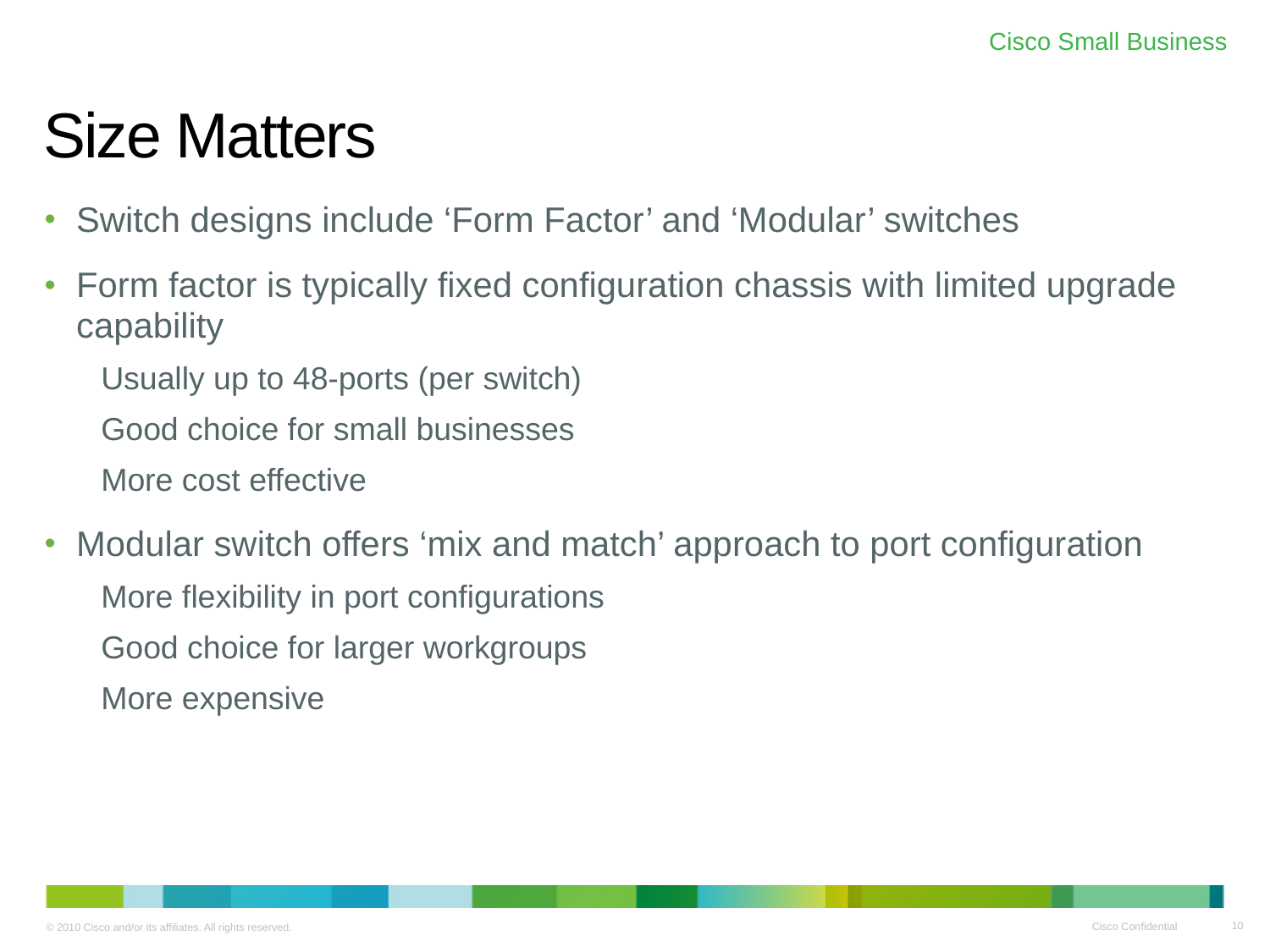

# Size Matters
Switch designs include ‘Form Factor’ and ‘Modular’ switches
Form factor is typically fixed configuration chassis with limited upgrade capability
Usually up to 48-ports (per switch)
Good choice for small businesses
More cost effective
Modular switch offers ‘mix and match’ approach to port configuration
More flexibility in port configurations
Good choice for larger workgroups
More expensive